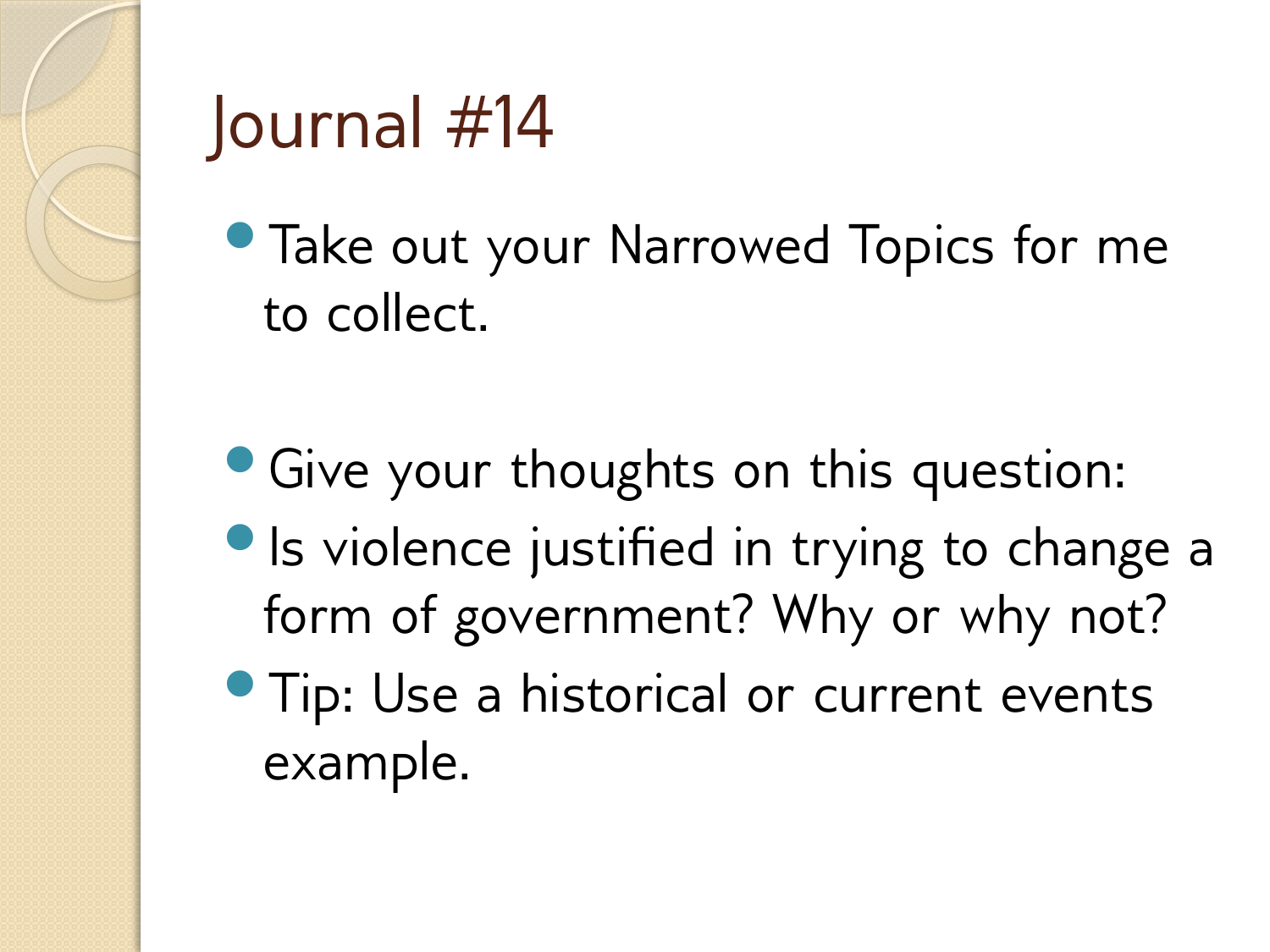

# Journal #14
Take out your Narrowed Topics for me to collect.

Give your thoughts on this question:
Is violence justified in trying to change a form of government? Why or why not?
Tip: Use a historical or current events example.